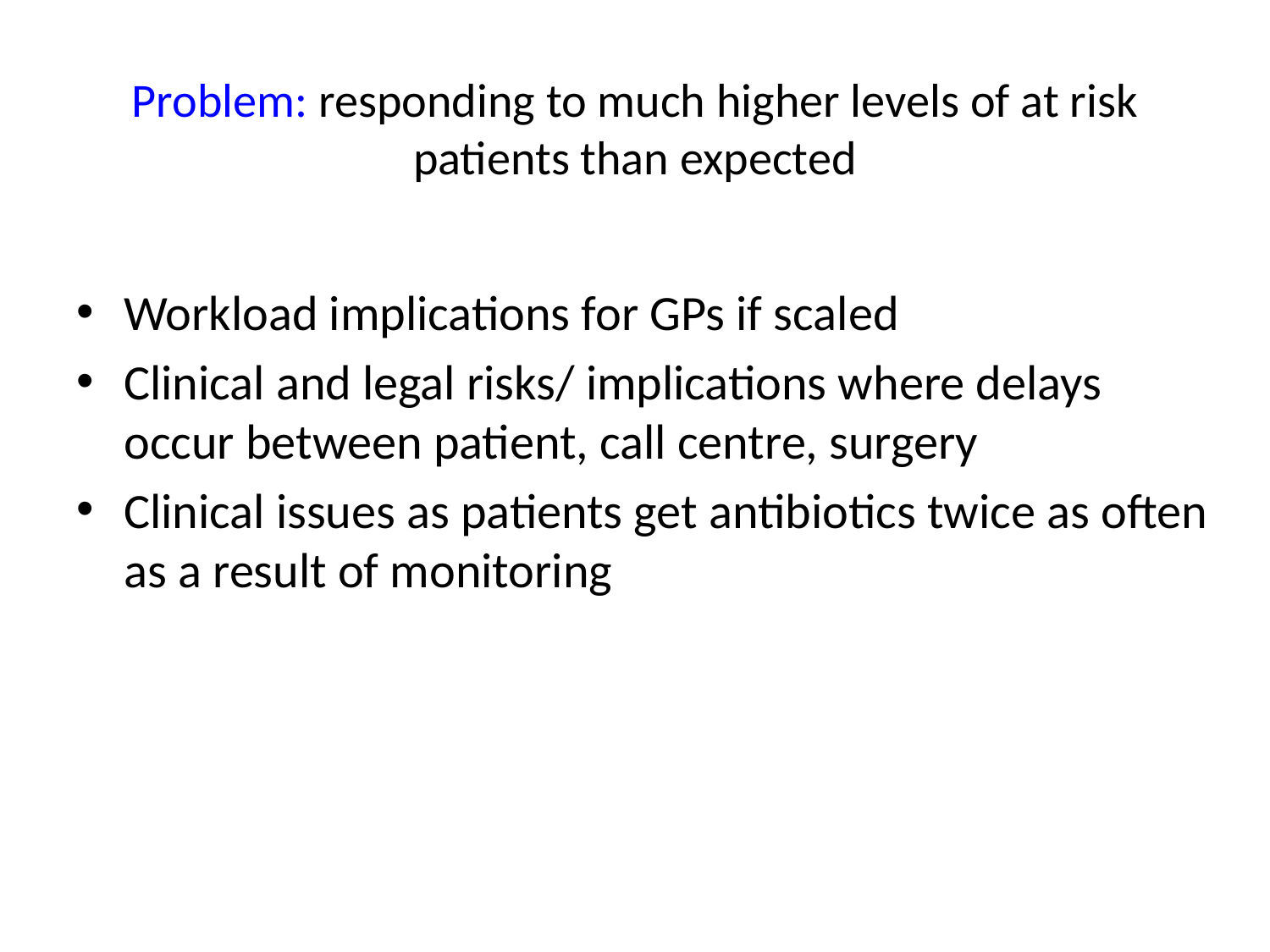

# Problem: responding to much higher levels of at risk patients than expected
Workload implications for GPs if scaled
Clinical and legal risks/ implications where delays occur between patient, call centre, surgery
Clinical issues as patients get antibiotics twice as often as a result of monitoring